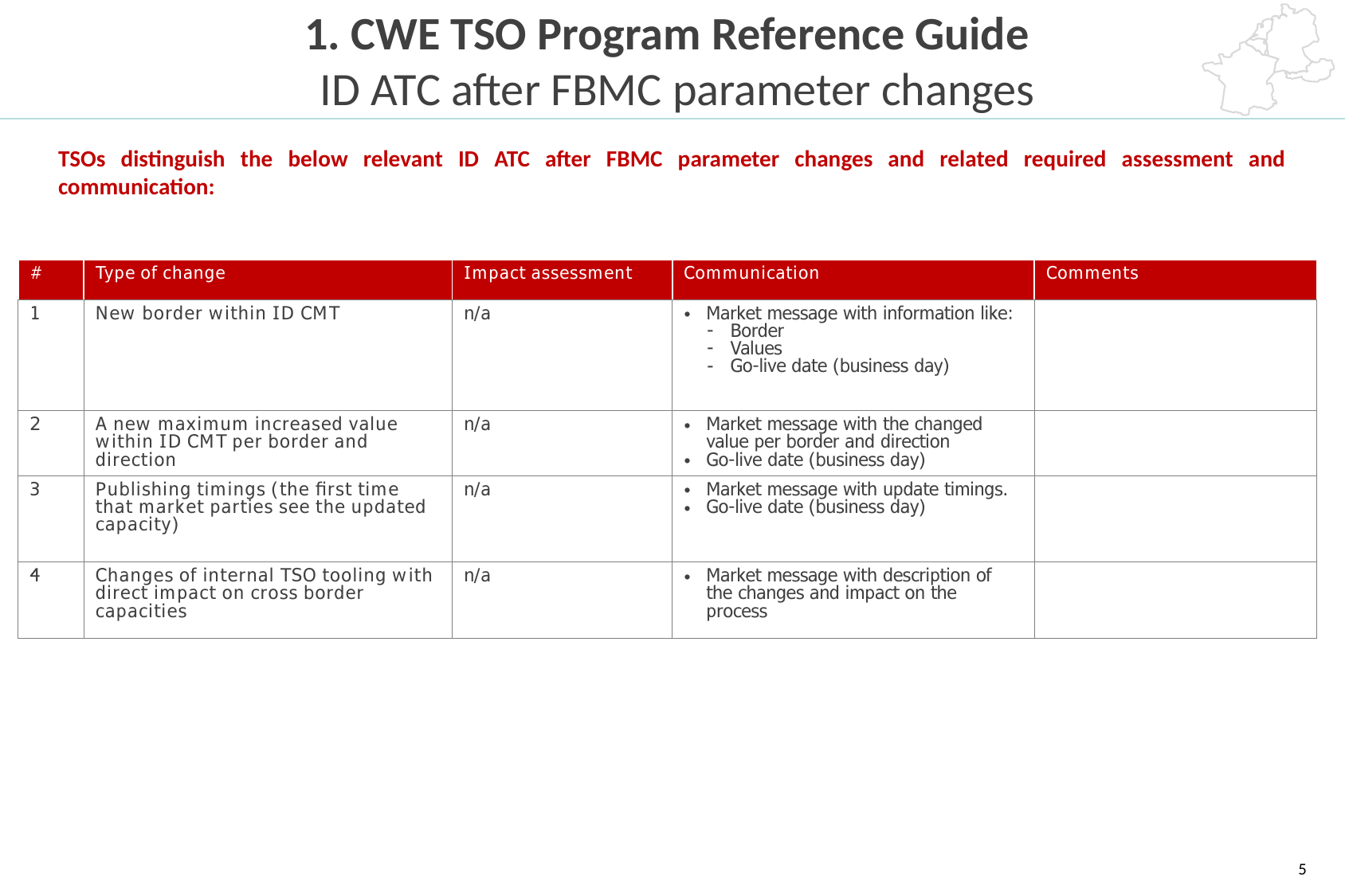

1. CWE TSO Program Reference Guide
 ID ATC after FBMC parameter changes
TSOs distinguish the below relevant ID ATC after FBMC parameter changes and related required assessment and communication:

| # | Type of change | Impact assessment | Communication | Comments |
| --- | --- | --- | --- | --- |
| 1 | New border within ID CMT | n/a | Market message with information like: Border Values Go-live date (business day) |  |
| 2 | A new maximum increased value within ID CMT per border and direction | n/a | Market message with the changed value per border and direction Go-live date (business day) |  |
| 3 | Publishing timings (the first time that market parties see the updated capacity) | n/a | Market message with update timings. Go-live date (business day) |  |
| 4 | Changes of internal TSO tooling with direct impact on cross border capacities | n/a | Market message with description of the changes and impact on the process |  |
5